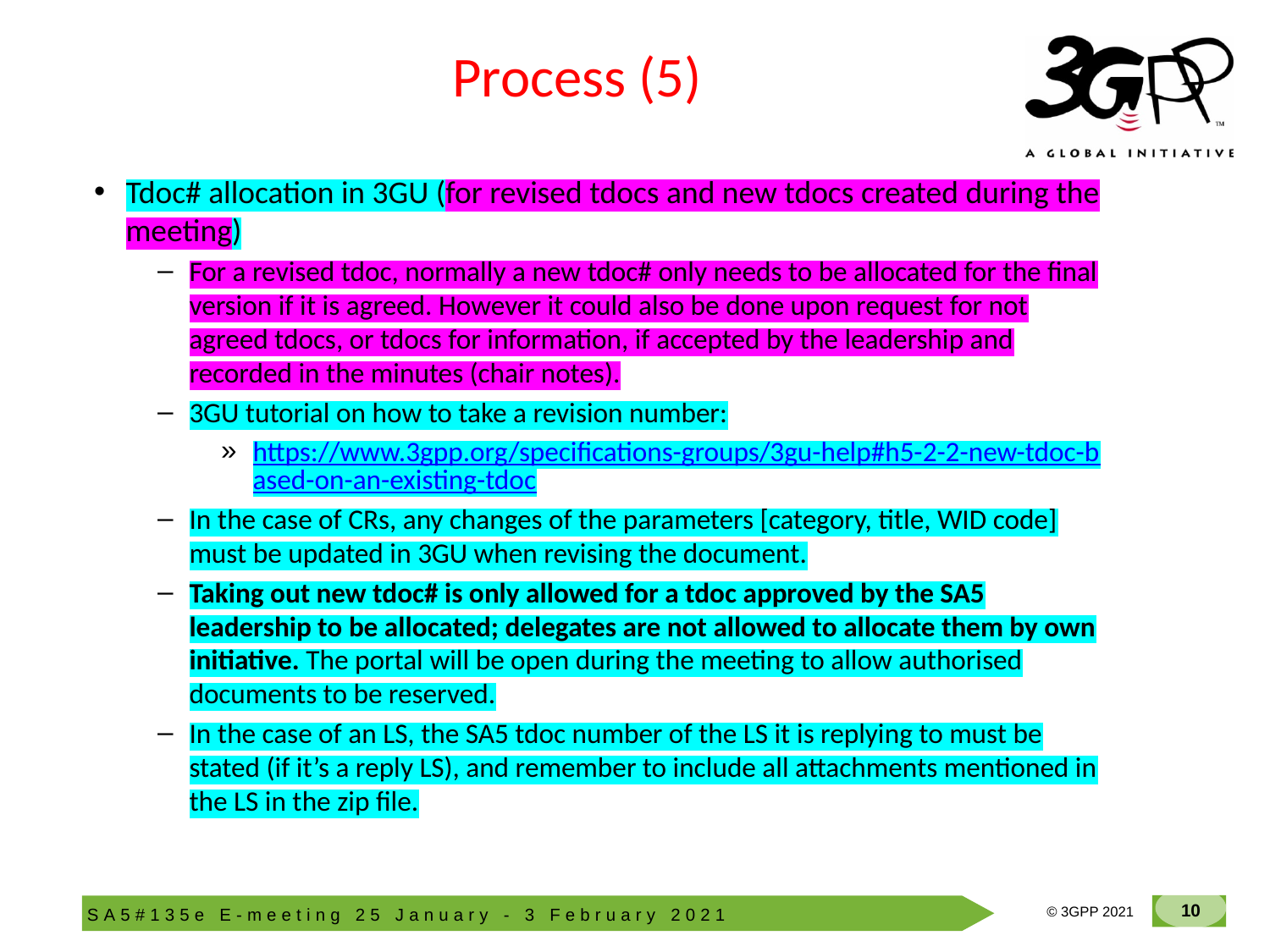

# Process (5)
Tdoc# allocation in 3GU (for revised tdocs and new tdocs created during the meeting)
For a revised tdoc, normally a new tdoc# only needs to be allocated for the final version if it is agreed. However it could also be done upon request for not agreed tdocs, or tdocs for information, if accepted by the leadership and recorded in the minutes (chair notes).
3GU tutorial on how to take a revision number:
https://www.3gpp.org/specifications-groups/3gu-help#h5-2-2-new-tdoc-based-on-an-existing-tdoc
In the case of CRs, any changes of the parameters [category, title, WID code] must be updated in 3GU when revising the document.
Taking out new tdoc# is only allowed for a tdoc approved by the SA5 leadership to be allocated; delegates are not allowed to allocate them by own initiative. The portal will be open during the meeting to allow authorised documents to be reserved.
In the case of an LS, the SA5 tdoc number of the LS it is replying to must be stated (if it’s a reply LS), and remember to include all attachments mentioned in the LS in the zip file.